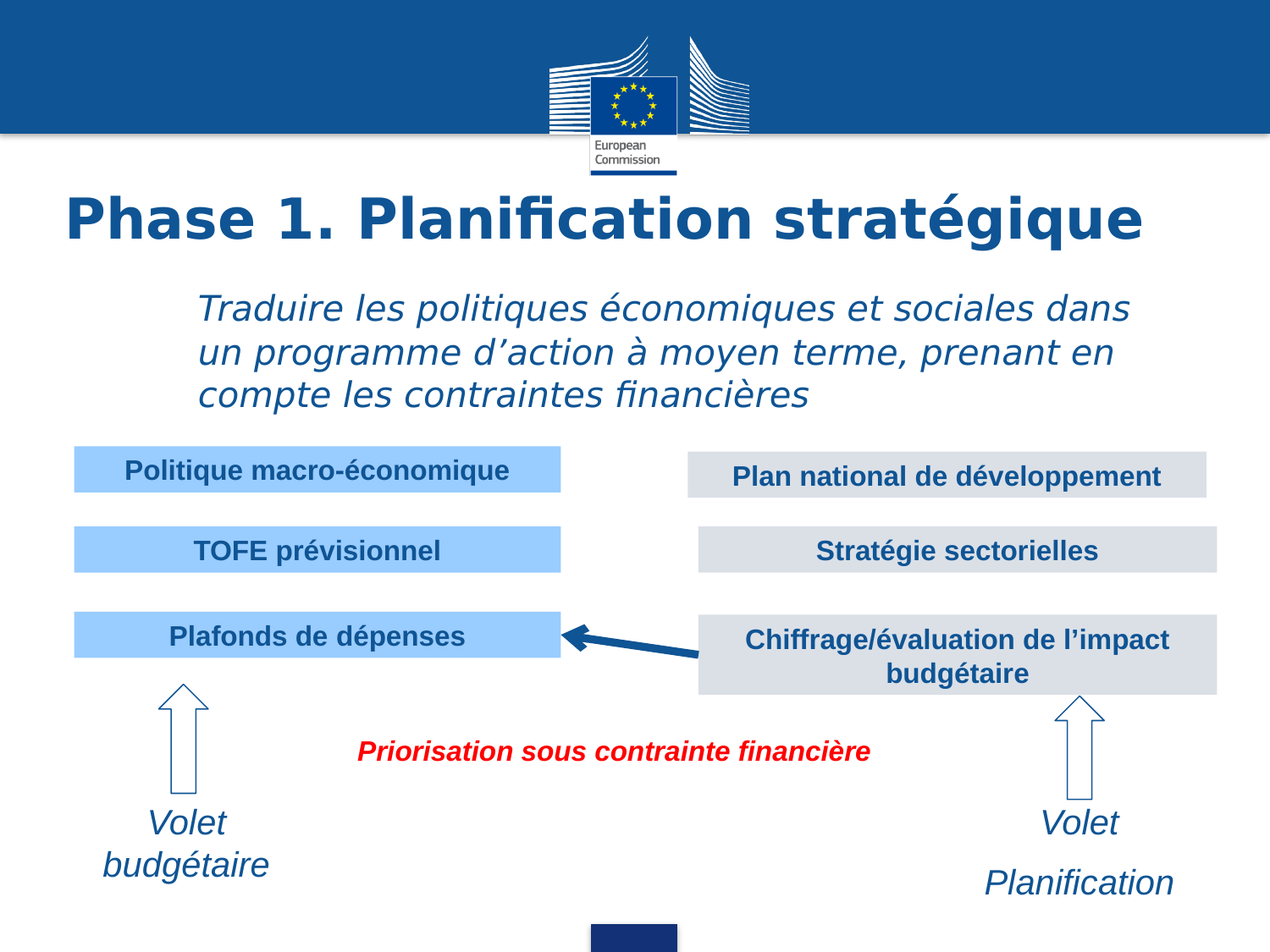

Phase 1. Planification stratégique
	Traduire les politiques économiques et sociales dans un programme d’action à moyen terme, prenant en compte les contraintes financières
Politique macro-économique
Plan national de développement
TOFE prévisionnel
Stratégie sectorielles
Plafonds de dépenses
Chiffrage/évaluation de l’impact budgétaire

Priorisation sous contrainte financière
Volet budgétaire
Volet
Planification